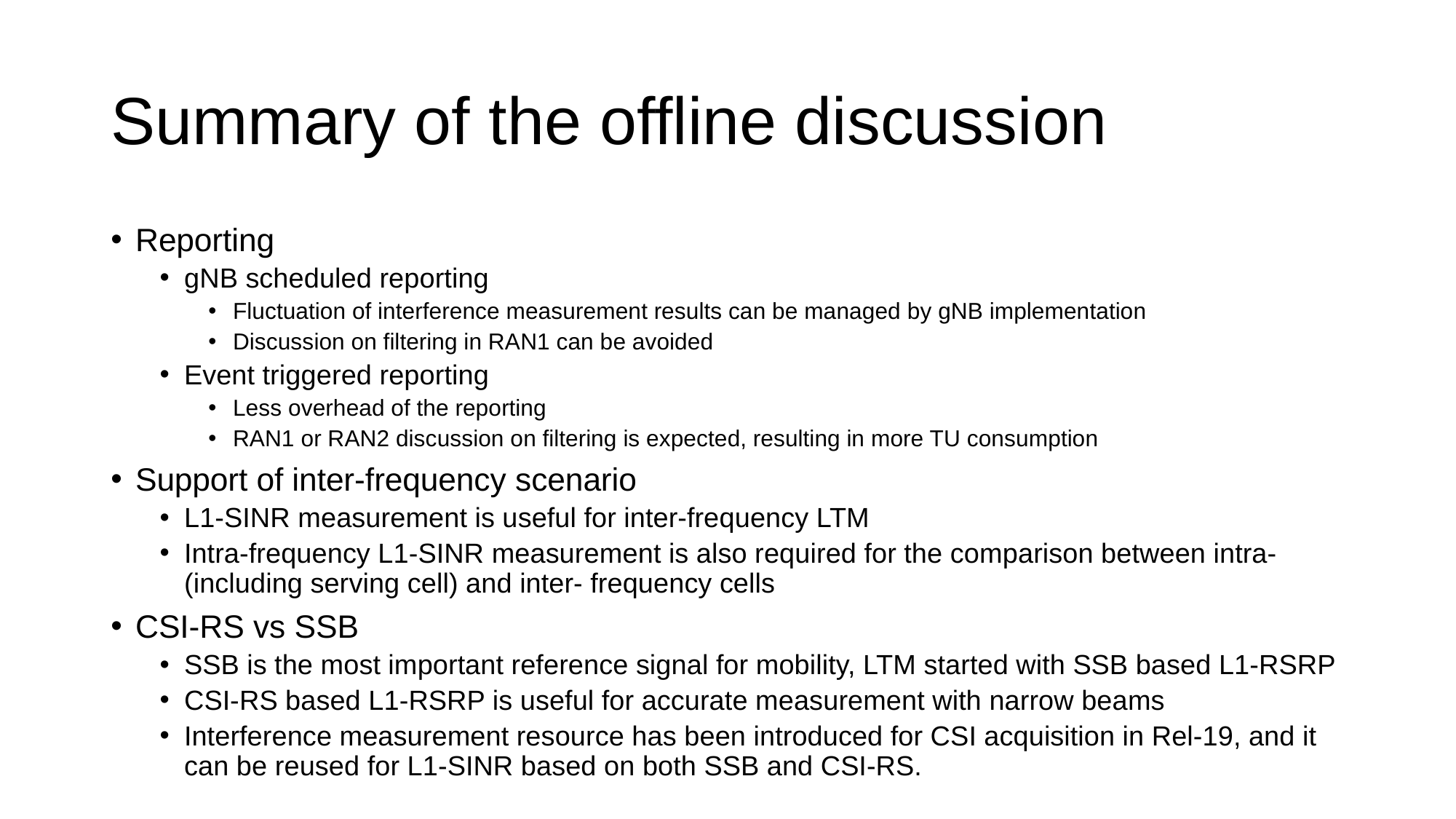

# Summary of the offline discussion
Reporting
gNB scheduled reporting
Fluctuation of interference measurement results can be managed by gNB implementation
Discussion on filtering in RAN1 can be avoided
Event triggered reporting
Less overhead of the reporting
RAN1 or RAN2 discussion on filtering is expected, resulting in more TU consumption
Support of inter-frequency scenario
L1-SINR measurement is useful for inter-frequency LTM
Intra-frequency L1-SINR measurement is also required for the comparison between intra-(including serving cell) and inter- frequency cells
CSI-RS vs SSB
SSB is the most important reference signal for mobility, LTM started with SSB based L1-RSRP
CSI-RS based L1-RSRP is useful for accurate measurement with narrow beams
Interference measurement resource has been introduced for CSI acquisition in Rel-19, and it can be reused for L1-SINR based on both SSB and CSI-RS.